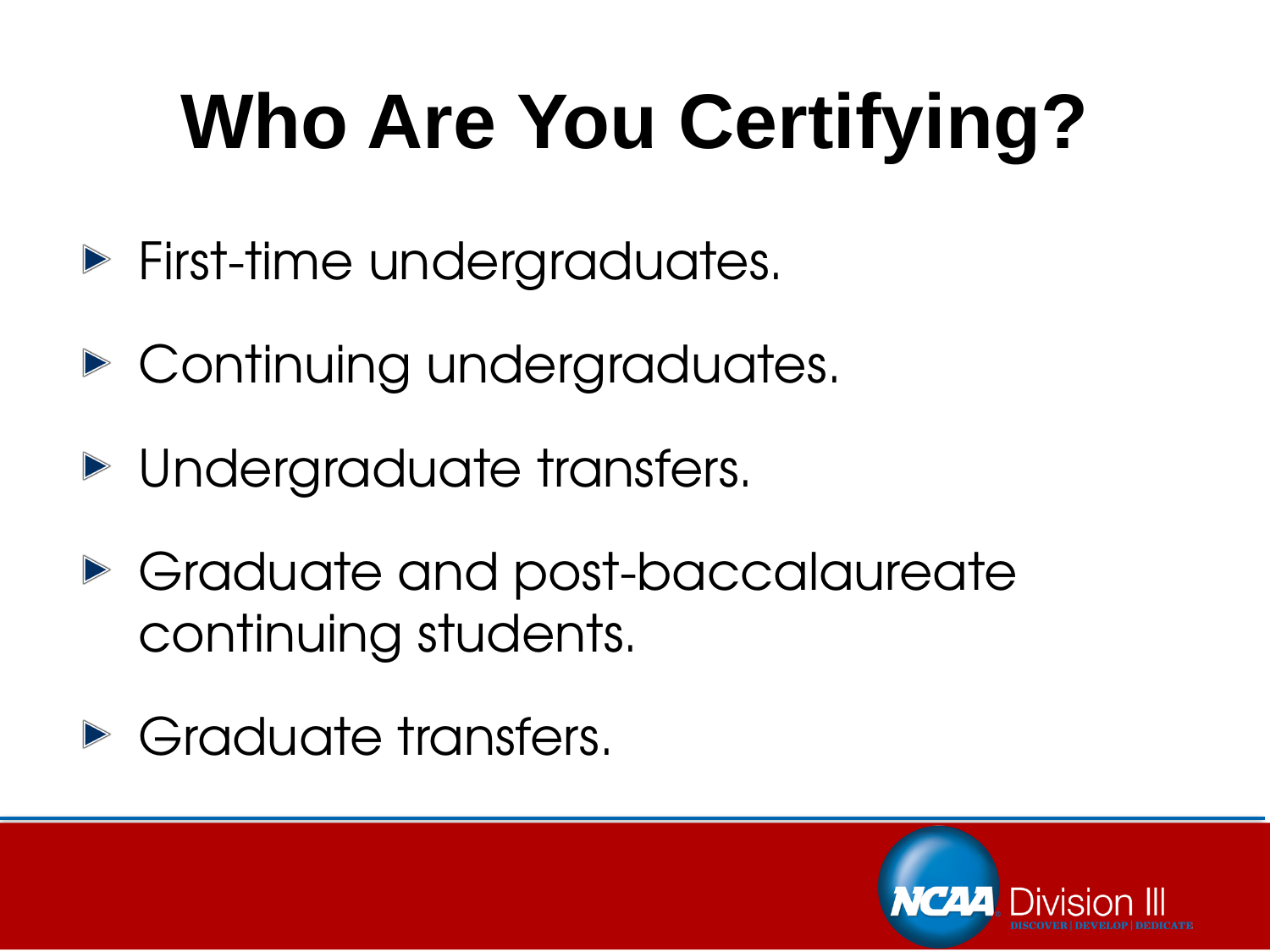

# Who Are You Certifying?
First-time undergraduates.

Continuing undergraduates.

Undergraduate transfers.

Graduate and post-baccalaureate continuing students.

Graduate transfers.